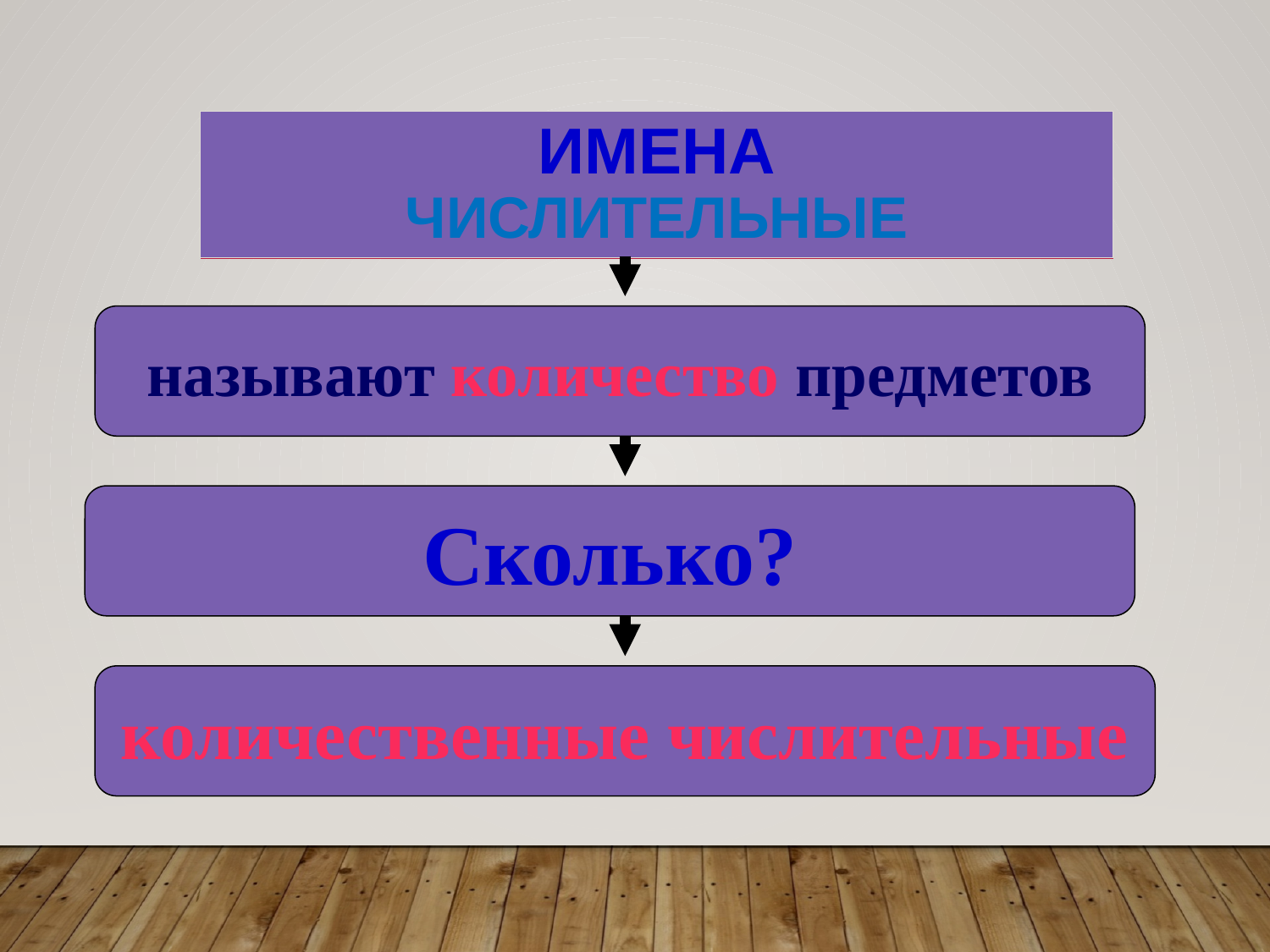

# Имена числительные

называют количество предметов

Сколько?

количественные числительные